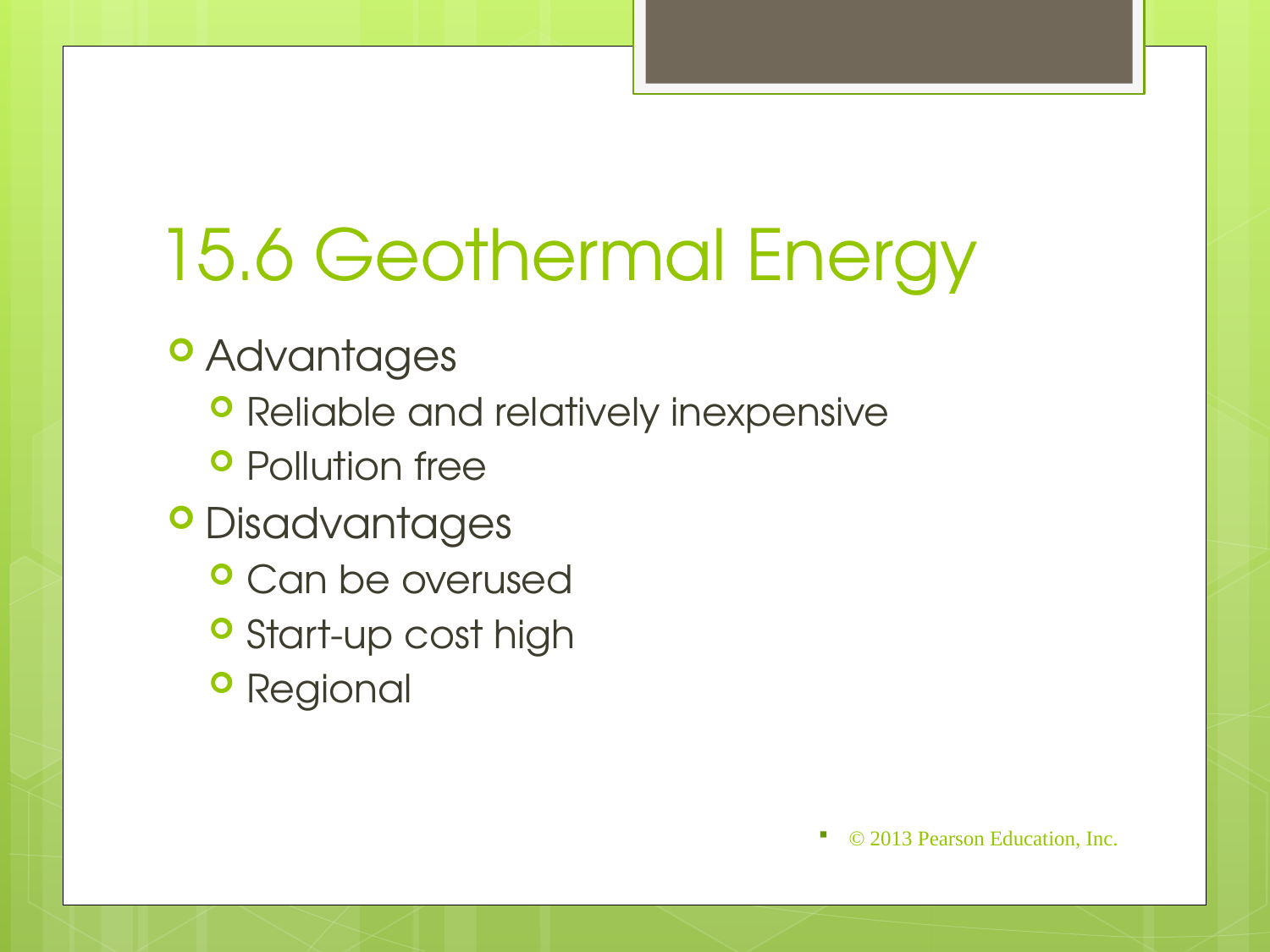

# 15.6 Geothermal Energy
Advantages
Reliable and relatively inexpensive
Pollution free
Disadvantages
Can be overused
Start-up cost high
Regional
© 2013 Pearson Education, Inc.